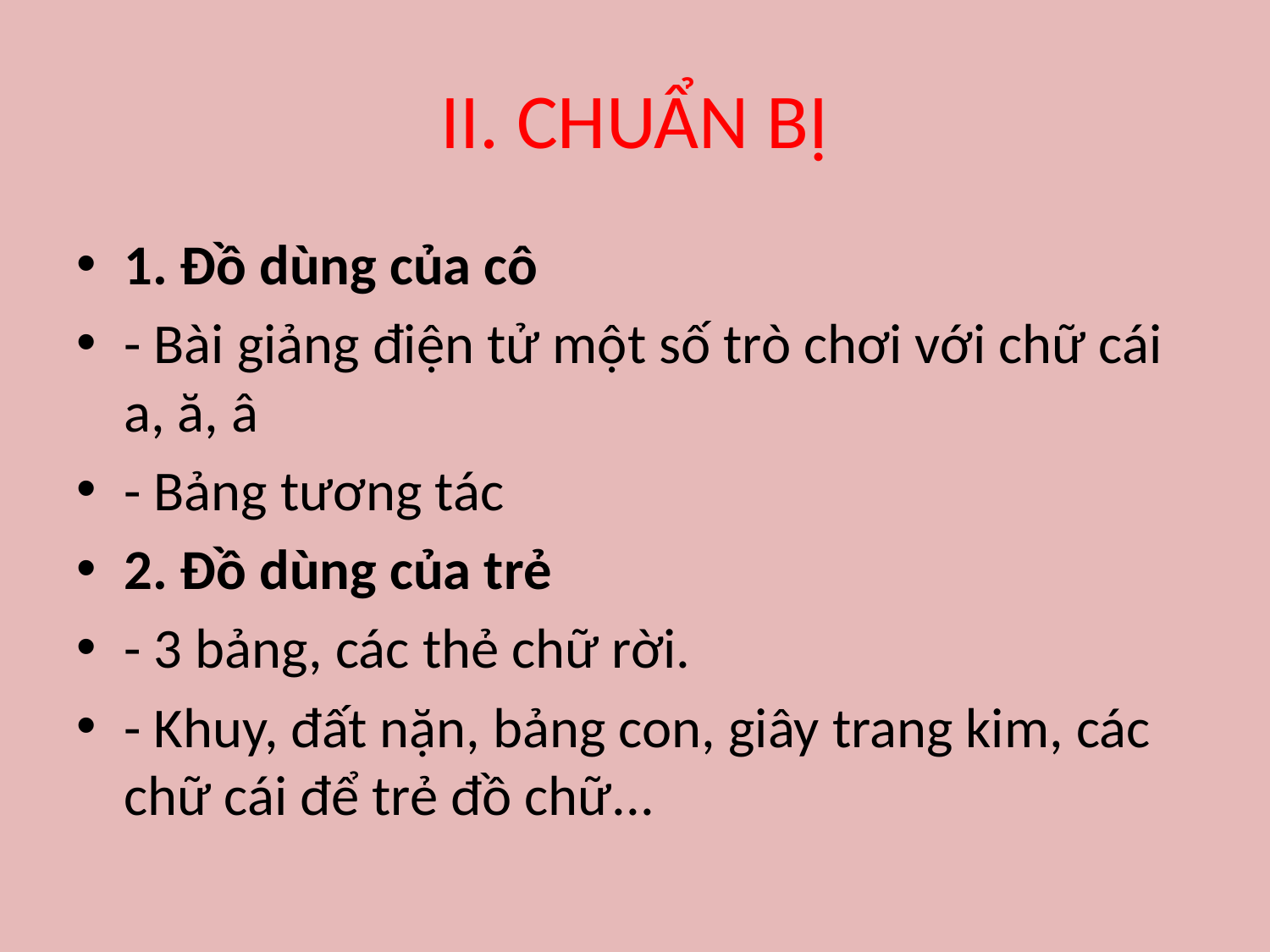

# II. CHUẨN BỊ
1. Đồ dùng của cô
- Bài giảng điện tử một số trò chơi với chữ cái a, ă, â
- Bảng tương tác
2. Đồ dùng của trẻ
- 3 bảng, các thẻ chữ rời.
- Khuy, đất nặn, bảng con, giây trang kim, các chữ cái để trẻ đồ chữ...